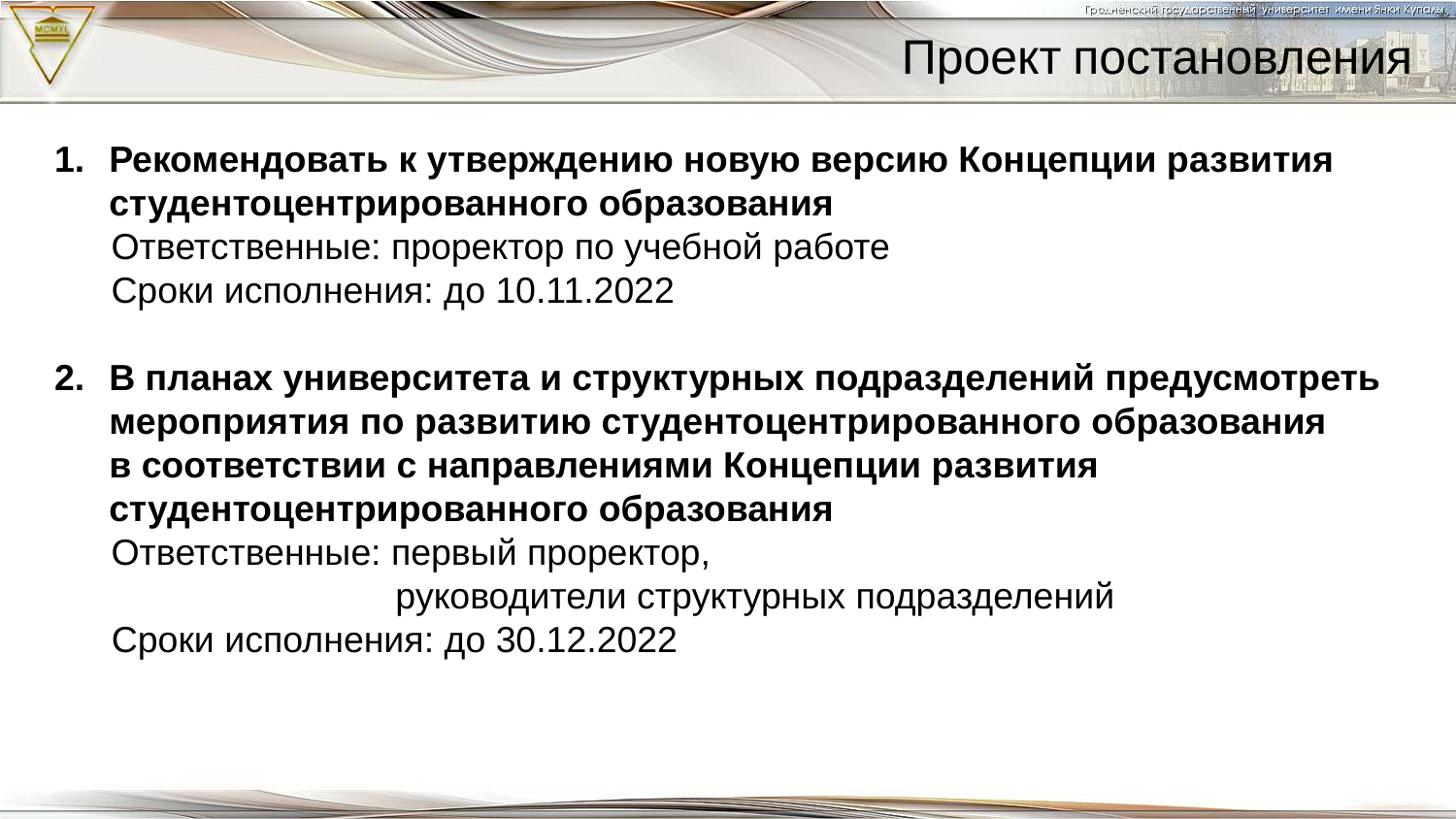

Проект постановления
Рекомендовать к утверждению новую версию Концепции развития студентоцентрированного образования
Ответственные: проректор по учебной работе
Сроки исполнения: до 10.11.2022

В планах университета и структурных подразделений предусмотреть мероприятия по развитию студентоцентрированного образования
в соответствии с направлениями Концепции развития студентоцентрированного образования
Ответственные: первый проректор,
                            руководители структурных подразделений
Сроки исполнения: до 30.12.2022